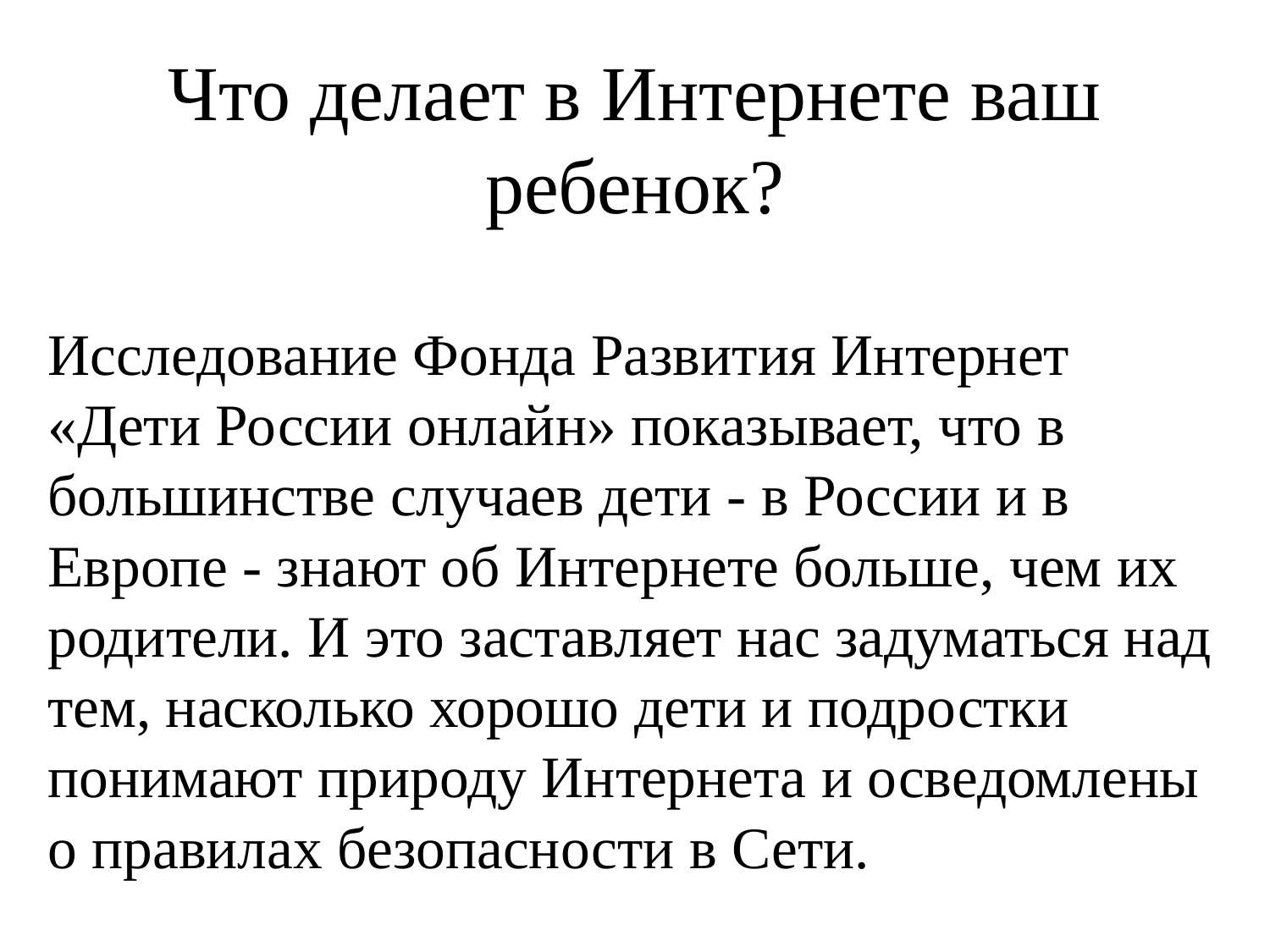

Что делает в Интернете ваш ребенок?

Исследование Фонда Развития Интернет «Дети России онлайн» показывает, что в большинстве случаев дети - в России и в Европе - знают об Интернете больше, чем их родители. И это заставляет нас задуматься над тем, насколько хорошо дети и подростки понимают природу Интернета и осведомлены о правилах безопасности в Сети.